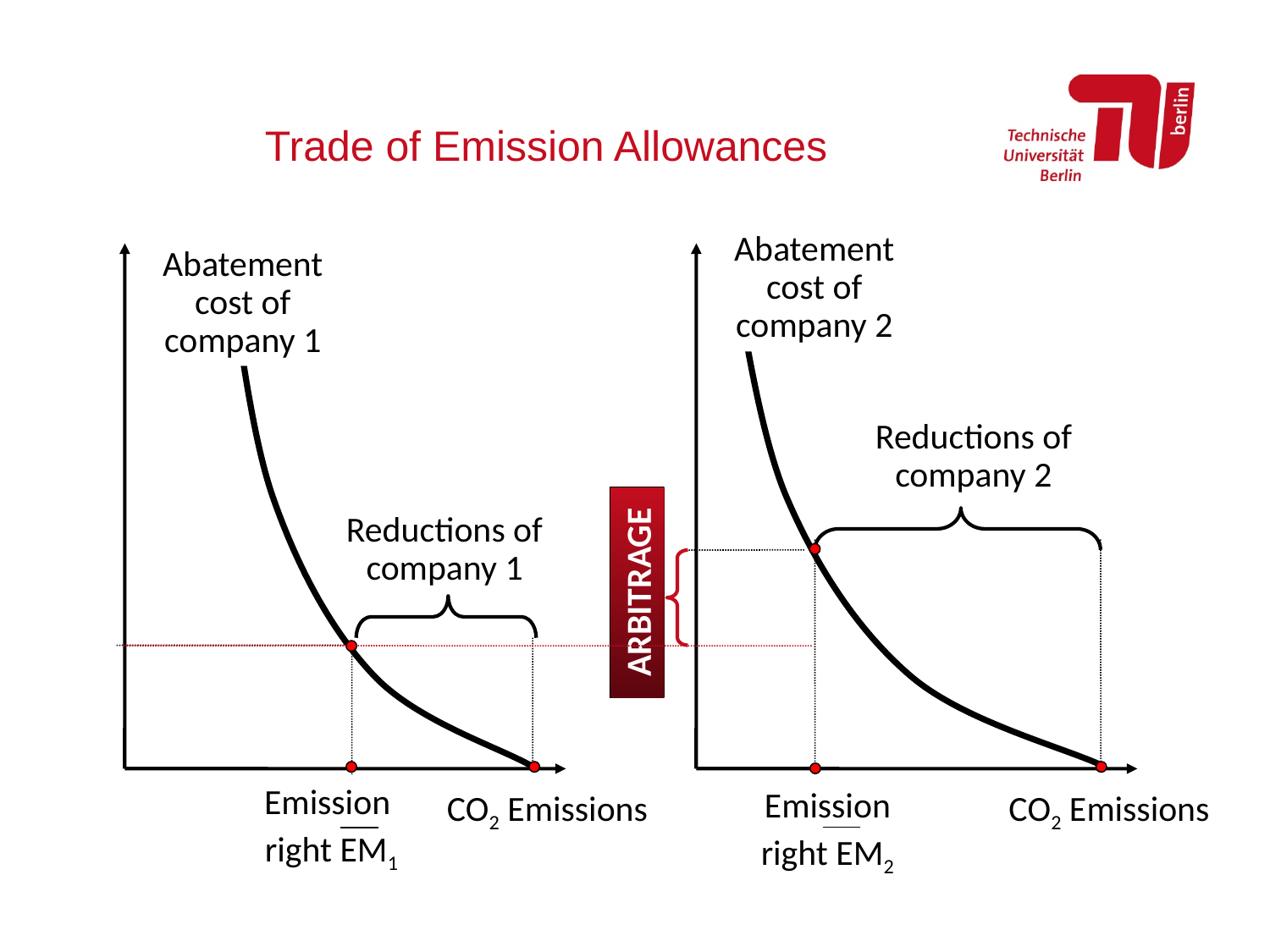

# Trade of Emission Allowances
Abatement cost of company 2

Reductions of company 2

Emission right EM2
Abatement cost of company 1

Reductions of company 1

Emission
right EM1

ARBITRAGE

CO2 Emissions
CO2 Emissions